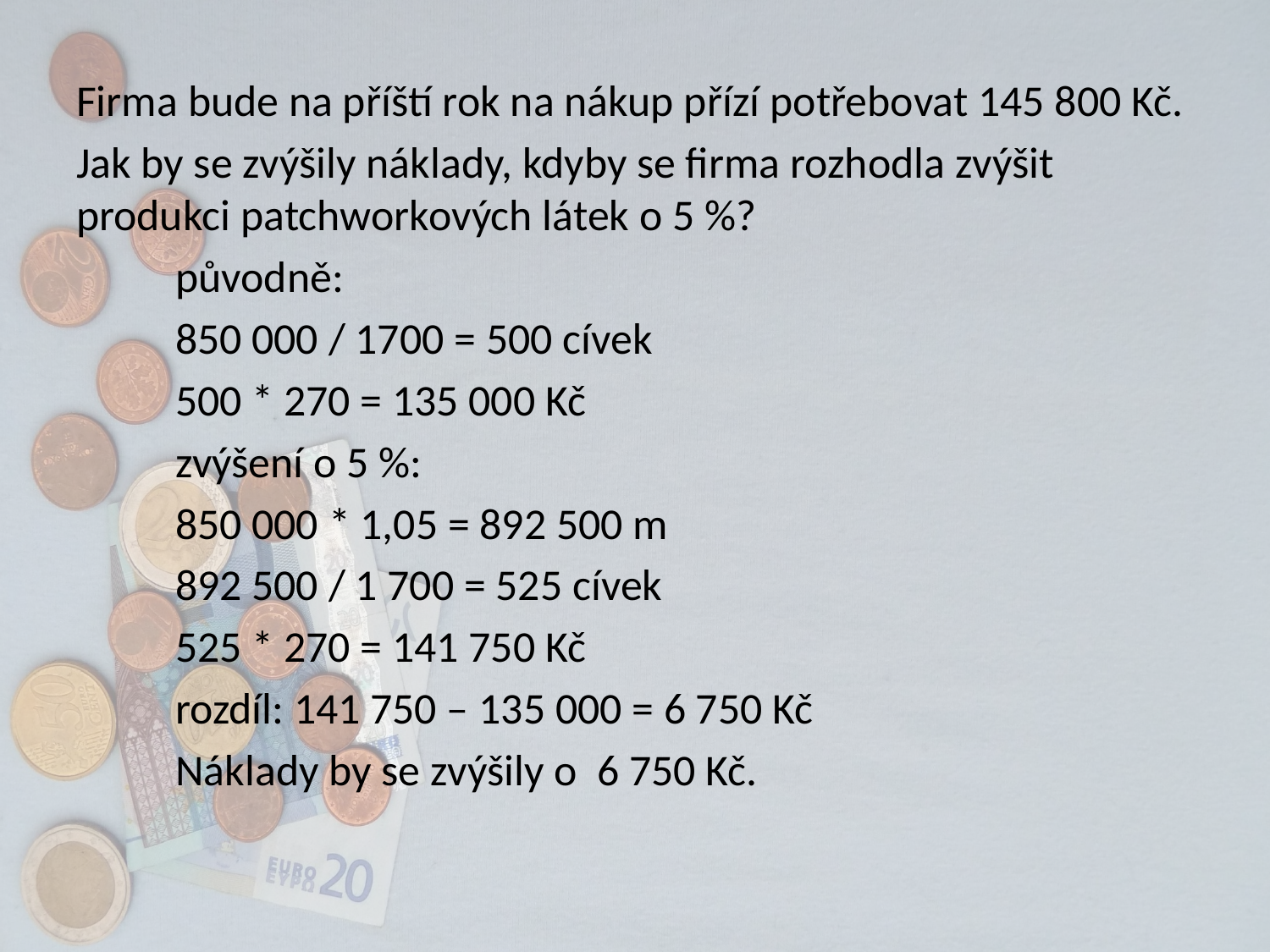

Firma bude na příští rok na nákup přízí potřebovat 145 800 Kč.
Jak by se zvýšily náklady, kdyby se firma rozhodla zvýšit produkci patchworkových látek o 5 %?
		původně:
		850 000 / 1700 = 500 cívek
		500 * 270 = 135 000 Kč
		zvýšení o 5 %:
		850 000 * 1,05 = 892 500 m
		892 500 / 1 700 = 525 cívek
		525 * 270 = 141 750 Kč
		rozdíl: 141 750 – 135 000 = 6 750 Kč
		Náklady by se zvýšily o  6 750 Kč.